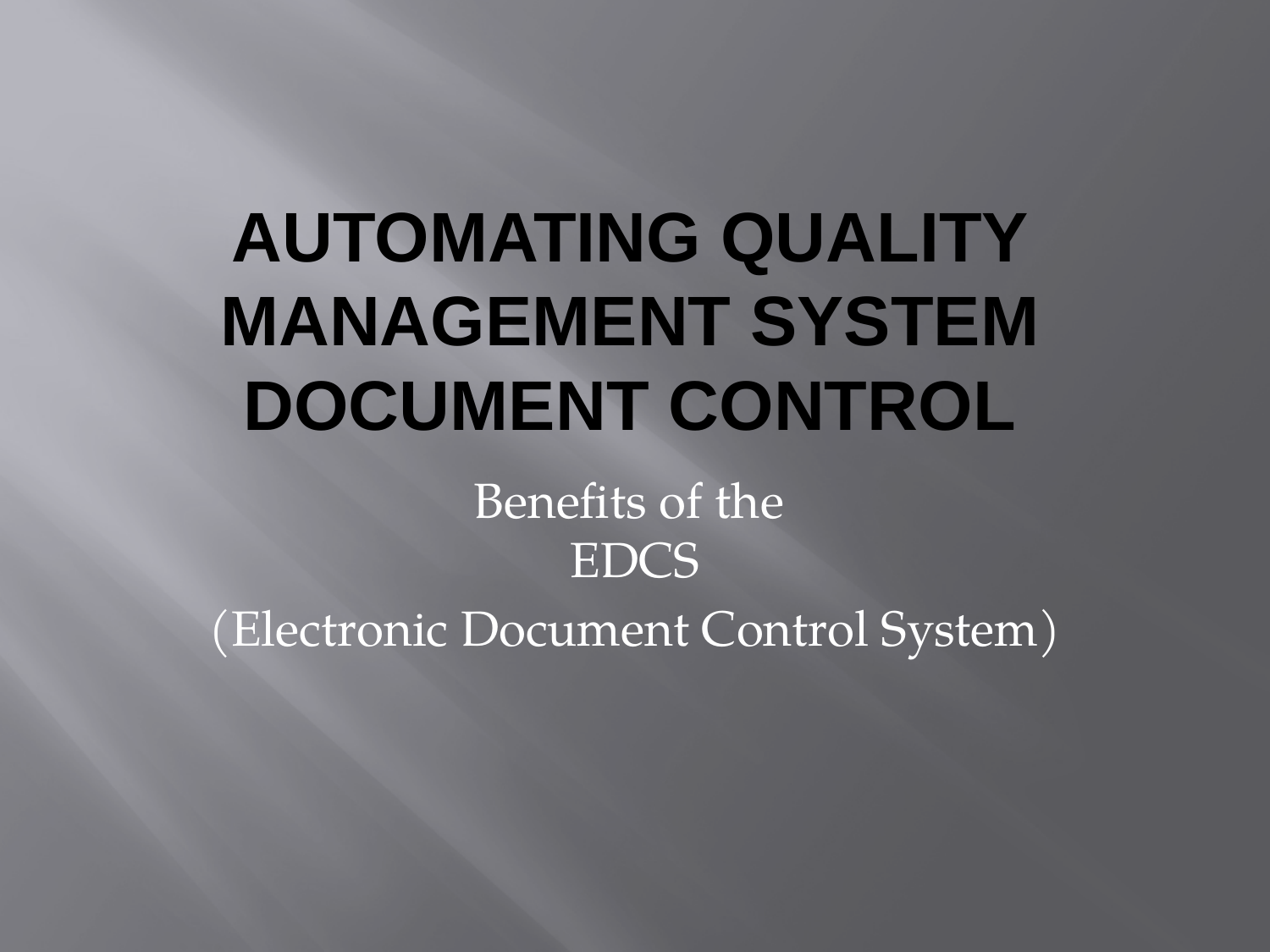

# Automating Quality Management System Document Control
Benefits of the
EDCS
(Electronic Document Control System)